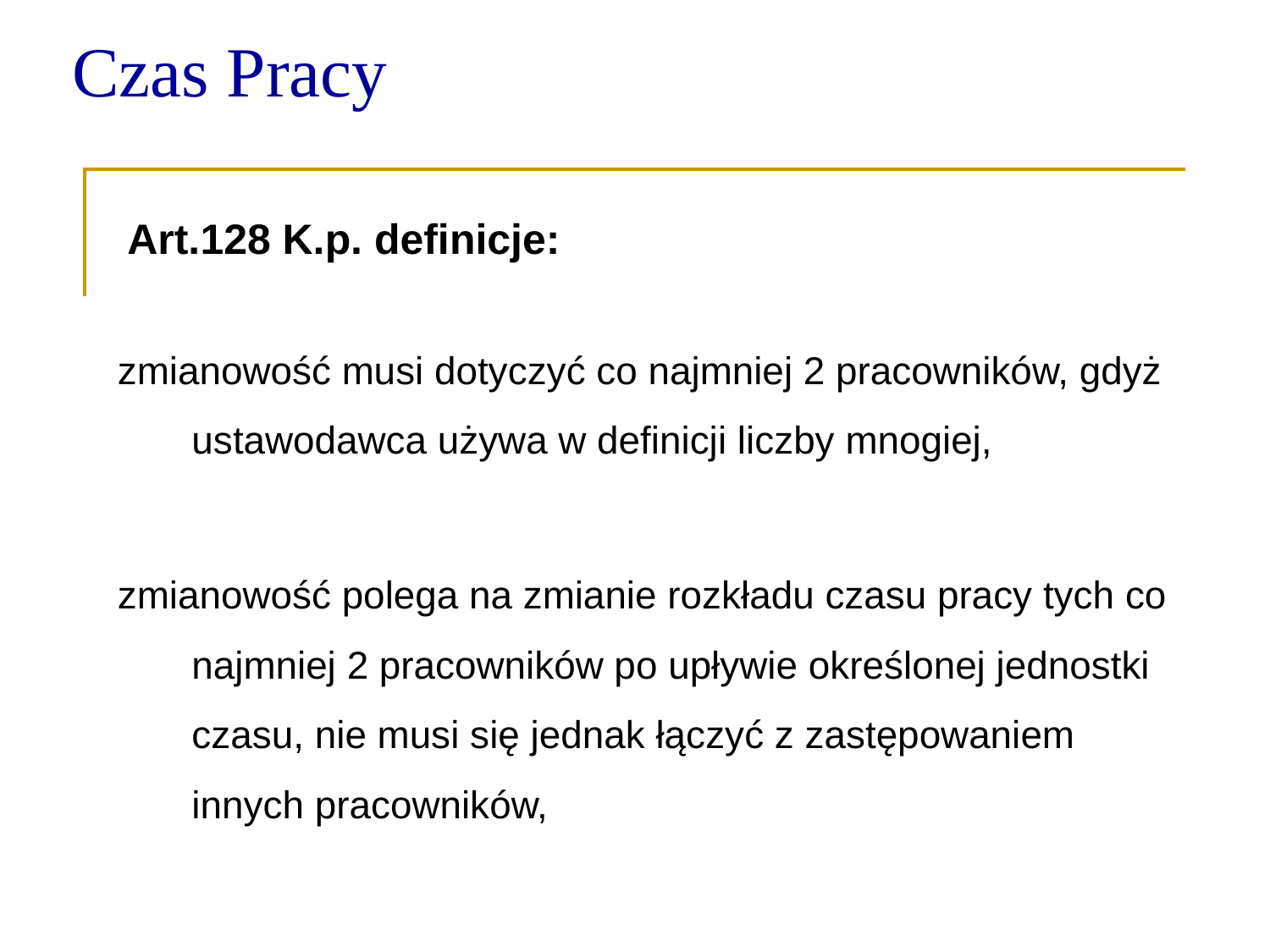

# Czas Pracy
Art.128 K.p. definicje:
zmianowość musi dotyczyć co najmniej 2 pracowników, gdyż ustawodawca używa w definicji liczby mnogiej,

zmianowość polega na zmianie rozkładu czasu pracy tych co najmniej 2 pracowników po upływie określonej jednostki czasu, nie musi się jednak łączyć z zastępowaniem innych pracowników,